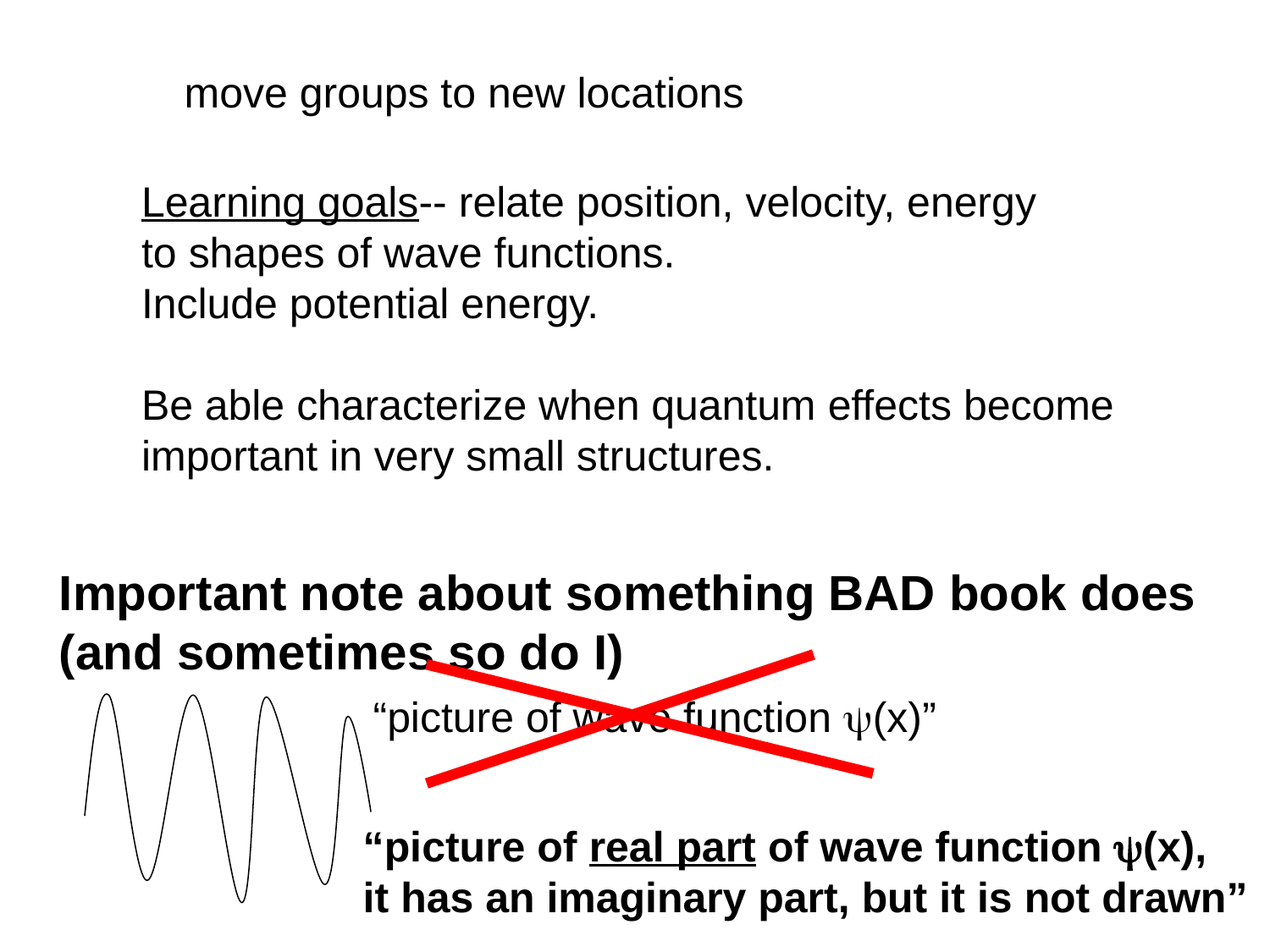

move groups to new locations
Learning goals-- relate position, velocity, energy
to shapes of wave functions.
Include potential energy.

Be able characterize when quantum effects become important in very small structures.
Important note about something BAD book does
(and sometimes so do I)
“picture of wave function ψ(x)”

“picture of real part of wave function ψ(x),
it has an imaginary part, but it is not drawn”